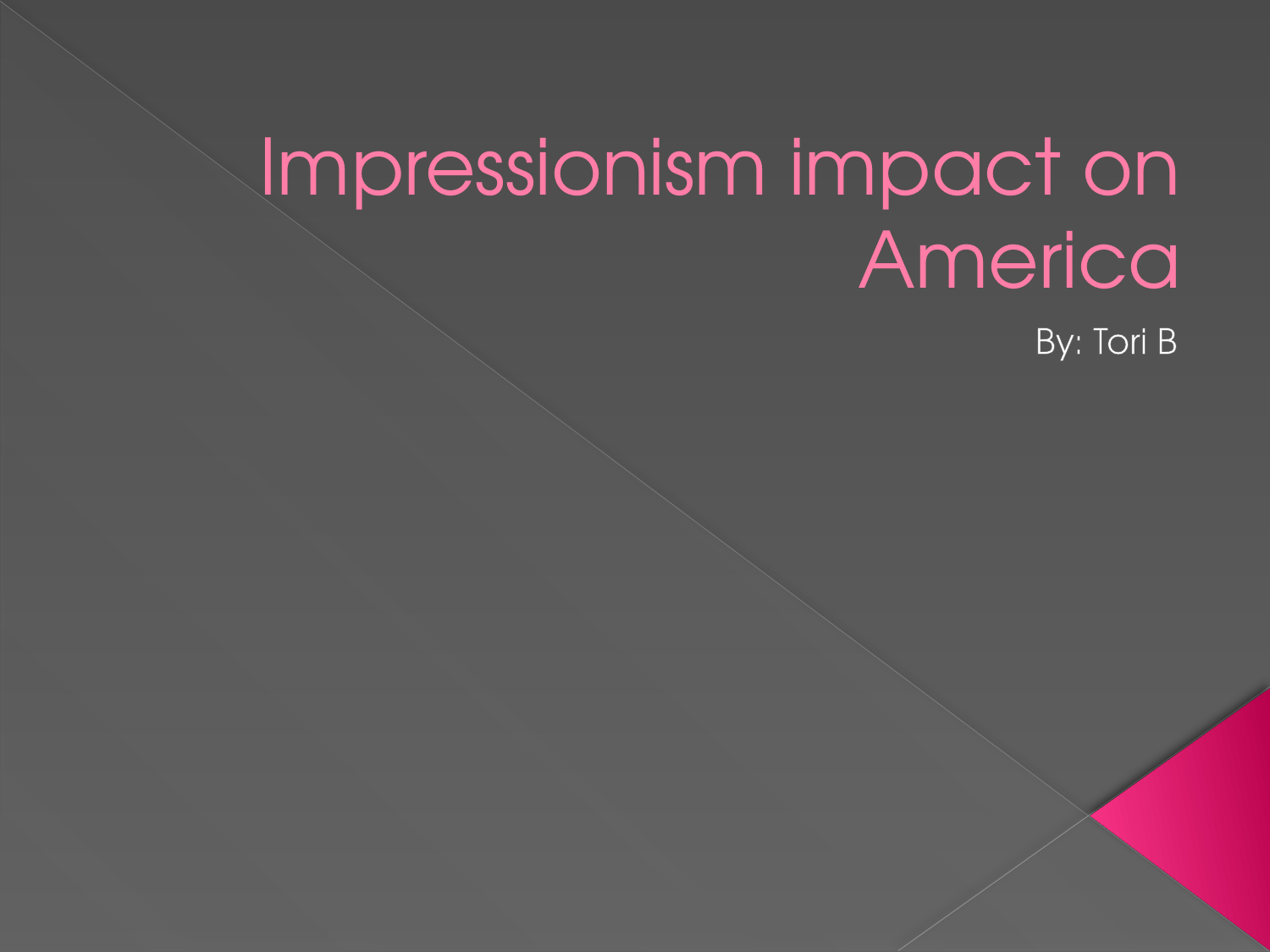

# Impressionism impact on America
By: Tori B